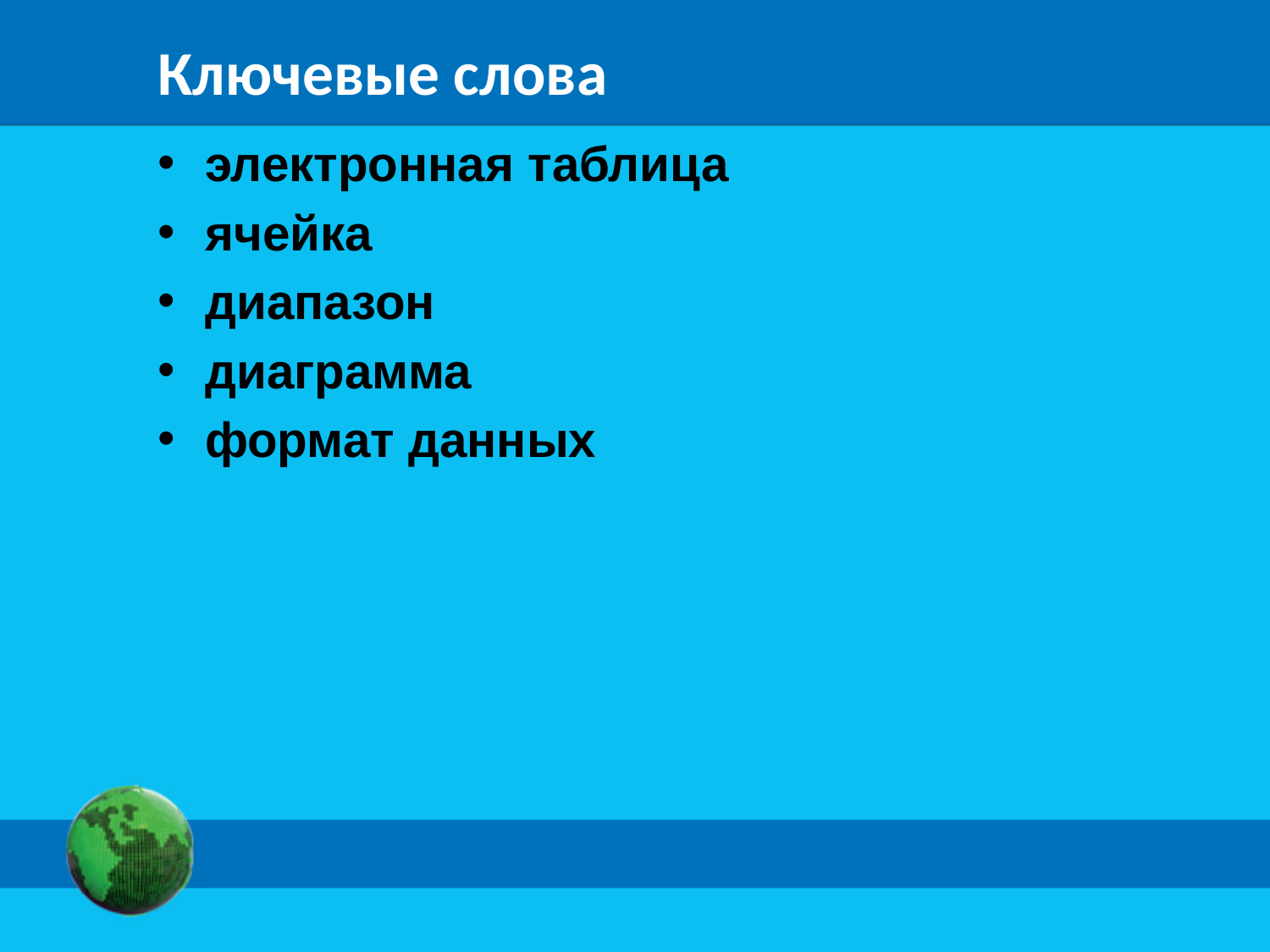

# Ключевые слова
электронная таблица
ячейка
диапазон
диаграмма
формат данных